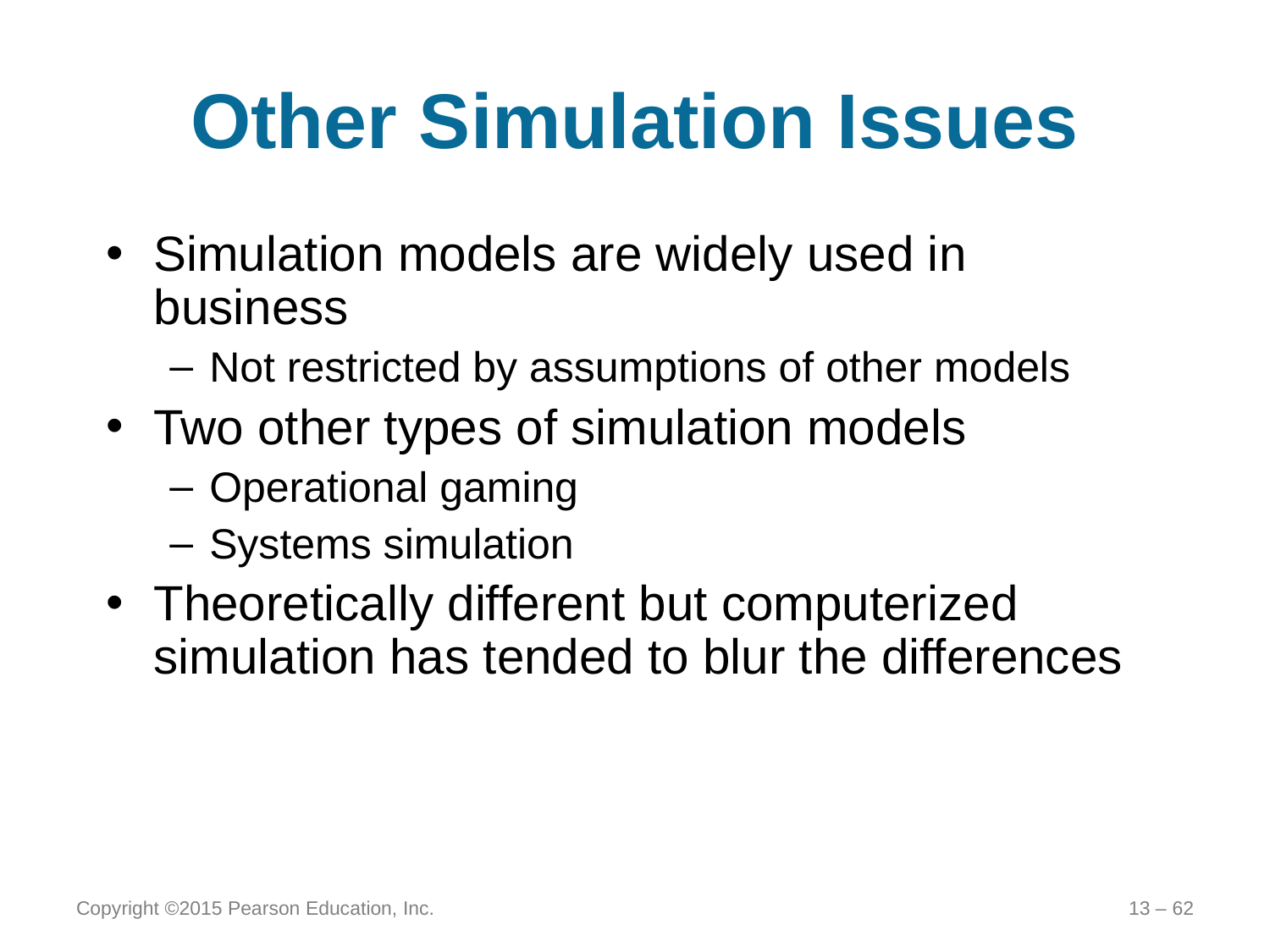

# Other Simulation Issues
Simulation models are widely used in business
Not restricted by assumptions of other models
Two other types of simulation models
Operational gaming
Systems simulation
Theoretically different but computerized simulation has tended to blur the differences

Copyright ©2015 Pearson Education, Inc.
13 – 62